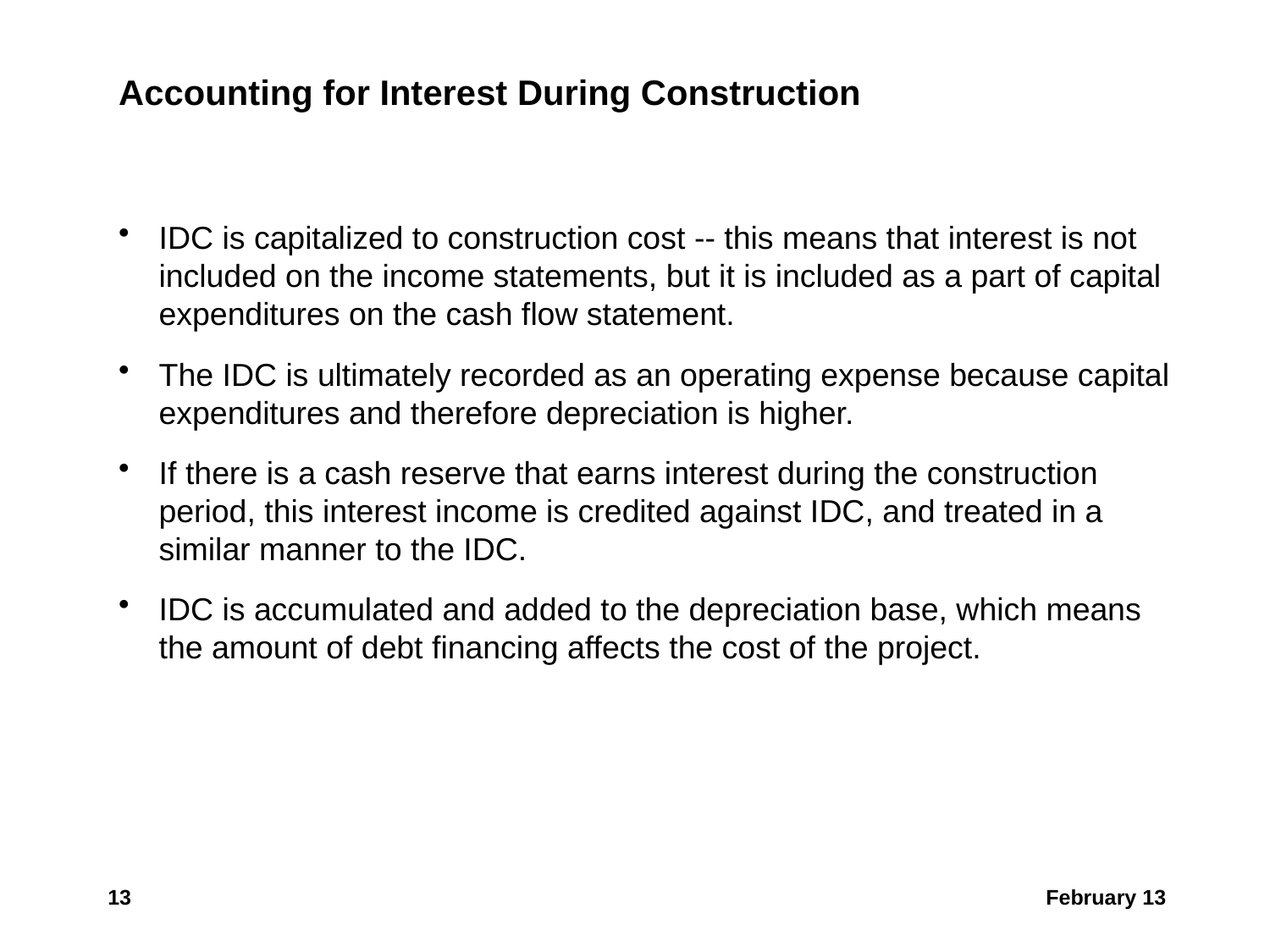

# Accounting for Interest During Construction
IDC is capitalized to construction cost -- this means that interest is not included on the income statements, but it is included as a part of capital expenditures on the cash flow statement.
The IDC is ultimately recorded as an operating expense because capital expenditures and therefore depreciation is higher.
If there is a cash reserve that earns interest during the construction period, this interest income is credited against IDC, and treated in a similar manner to the IDC.
IDC is accumulated and added to the depreciation base, which means the amount of debt financing affects the cost of the project.